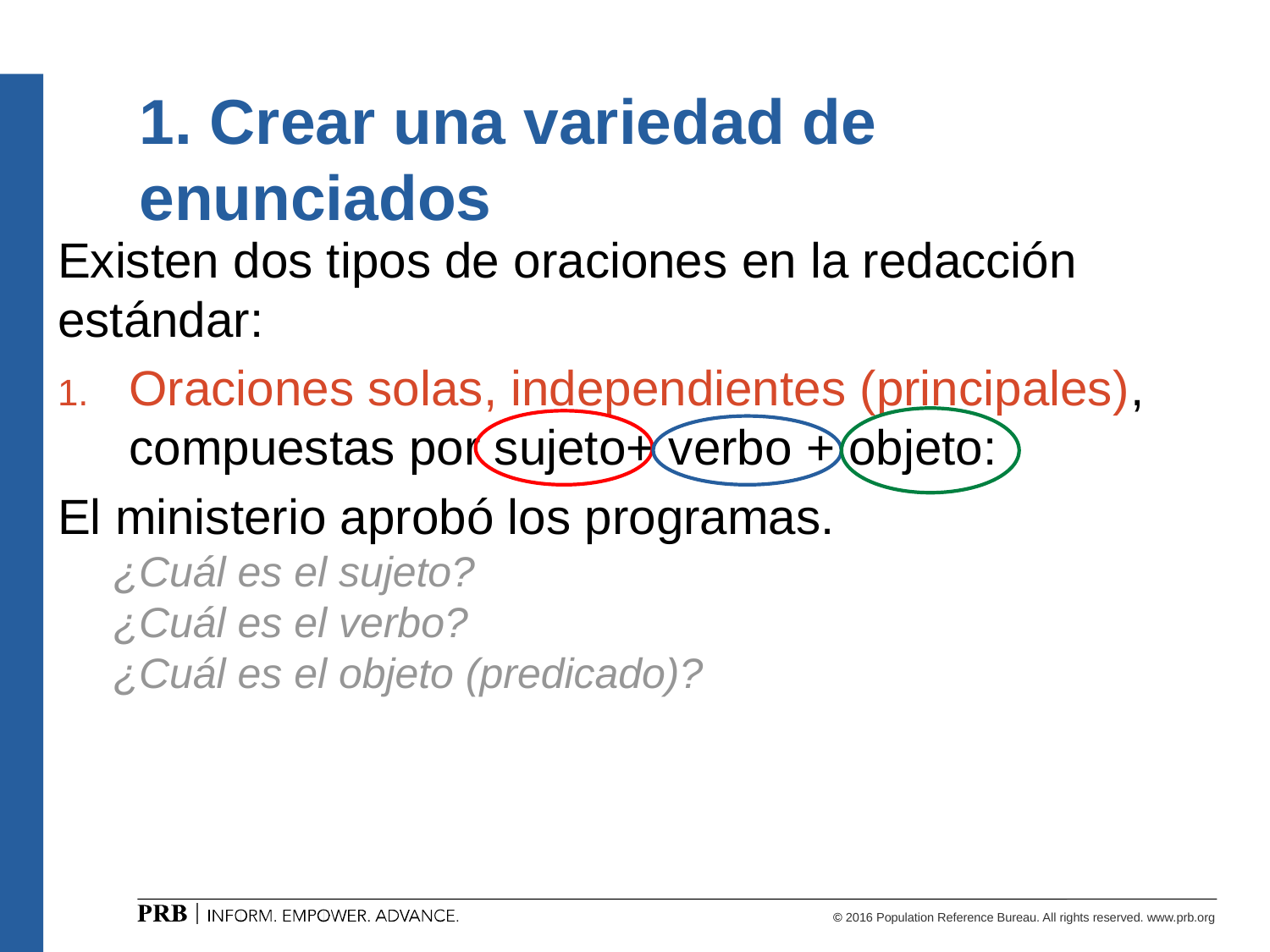

# 1. Crear una variedad de enunciados
Existen dos tipos de oraciones en la redacción estándar:
Oraciones solas, independientes (principales), compuestas por sujeto+ verbo + objeto:
El ministerio aprobó los programas.
¿Cuál es el sujeto?
¿Cuál es el verbo?
¿Cuál es el objeto (predicado)?